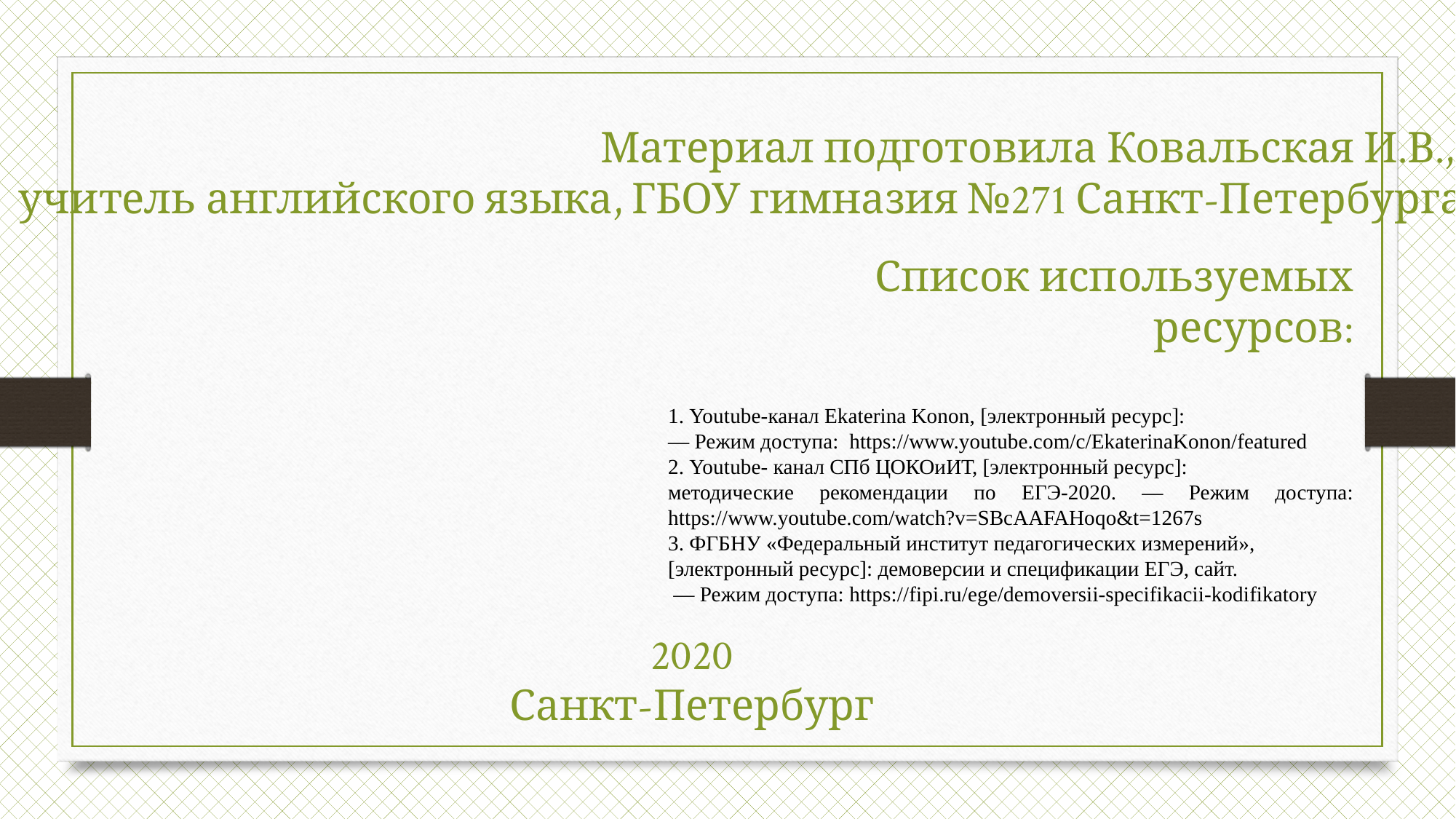

Материал подготовила Ковальская И.В.,
учитель английского языка, ГБОУ гимназия №271 Санкт-Петербурга

Список используемых ресурсов:

1. Youtube-канал Ekaterina Konon, [электронный ресурс]:
— Режим доступа:  https://www.youtube.com/c/EkaterinaKonon/featured
2. Youtube- канал СПб ЦОКОиИТ, [электронный ресурс]:
методические рекомендации по ЕГЭ-2020. — Режим доступа: https://www.youtube.com/watch?v=SBcAAFAHoqo&t=1267s
3. ФГБНУ «Федеральный институт педагогических измерений»,
[электронный ресурс]: демоверсии и спецификации ЕГЭ, сайт.
 — Режим доступа: https://fipi.ru/ege/demoversii-specifikacii-kodifikatory

2020
Санкт-Петербург